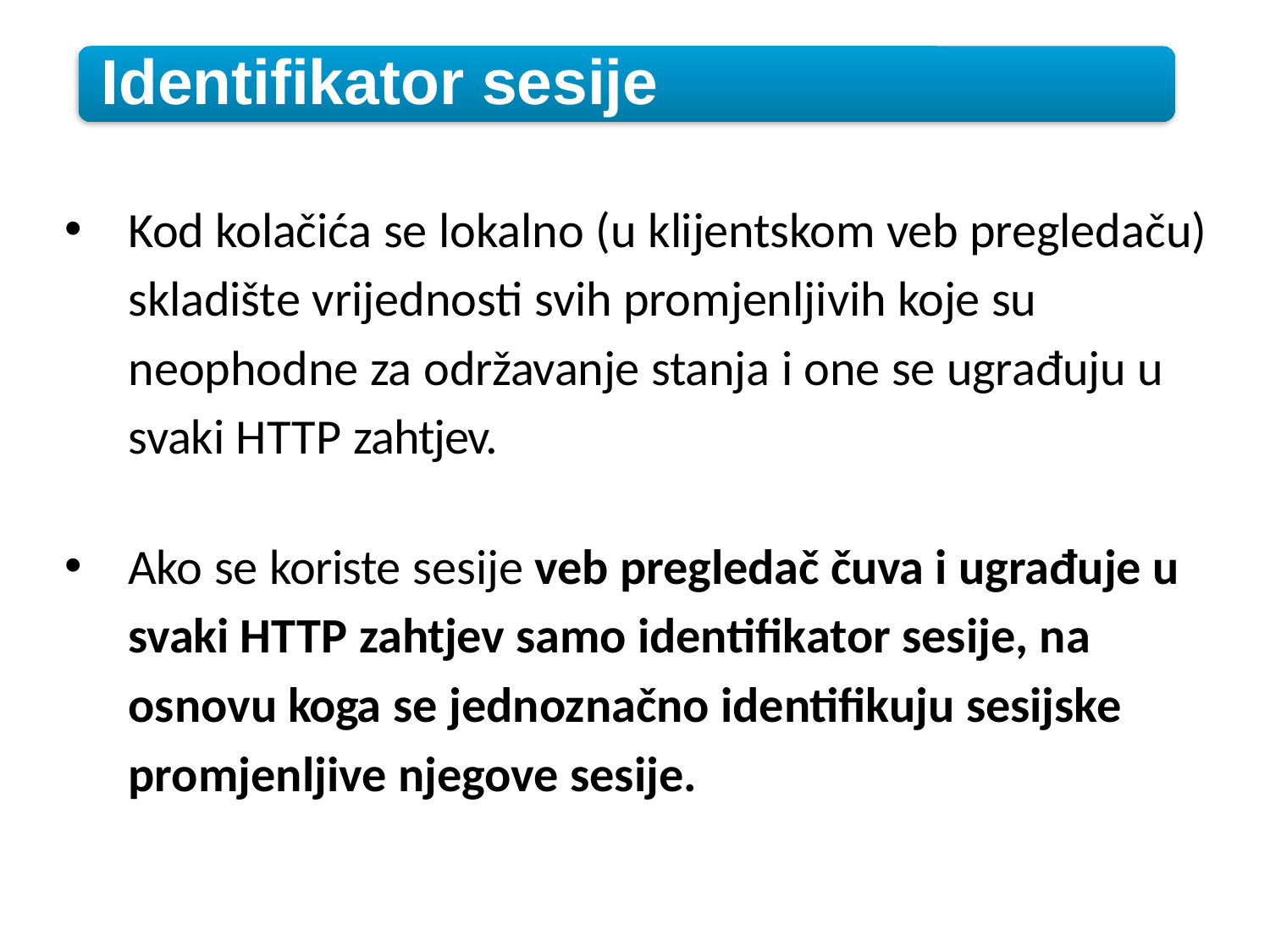

Identifikator sesije
Kod kolačića se lokalno (u klijentskom veb pregledaču) skladište vrijednosti svih promjenljivih koje su neophodne za održavanje stanja i one se ugrađuju u svaki HTTP zahtjev.

Ako se koriste sesije veb pregledač čuva i ugrađuje u svaki HTTP zahtjev samo identifikator sesije, na osnovu koga se jednoznačno identifikuju sesijske promjenljive njegove sesije.